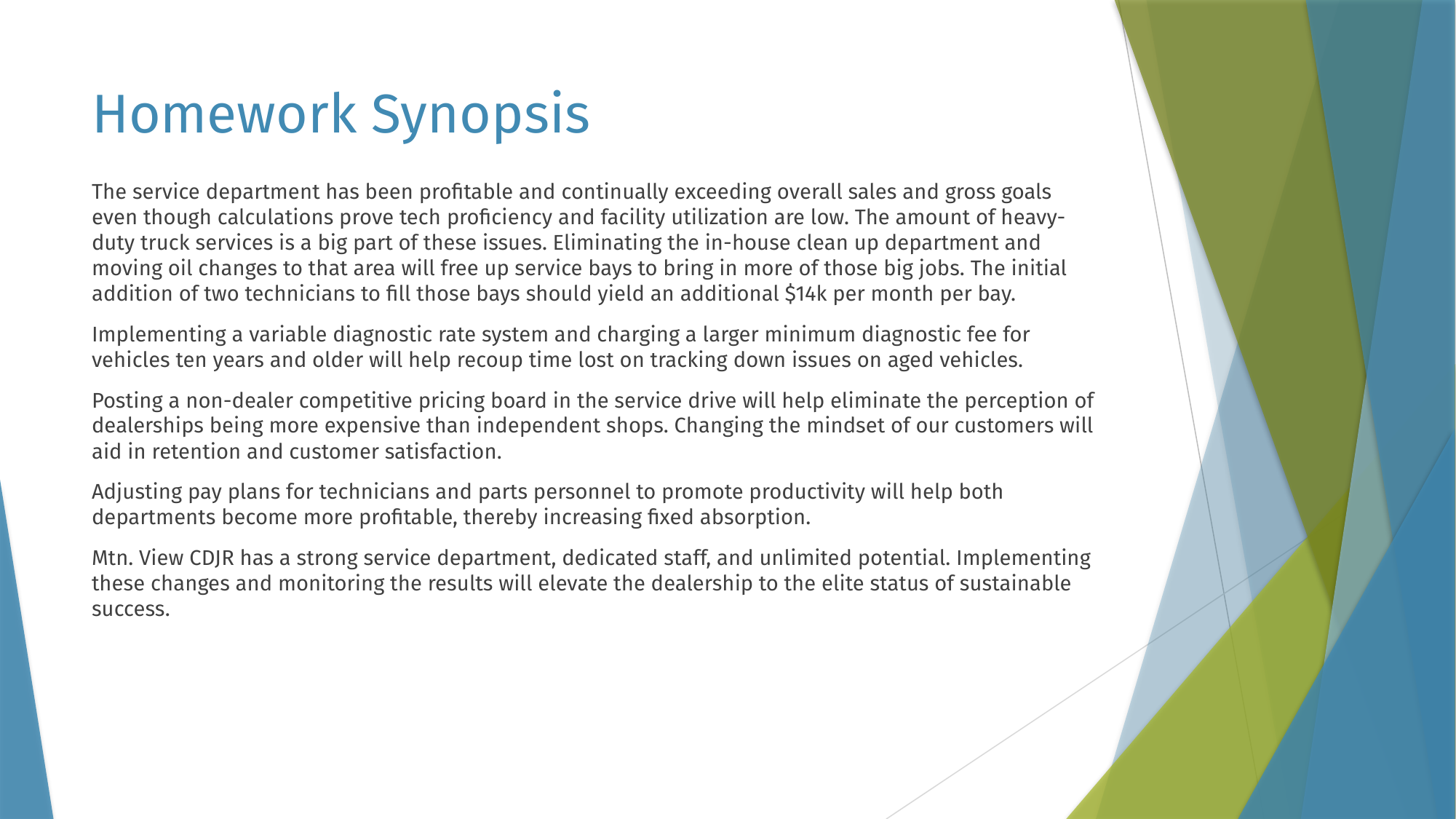

# Homework Synopsis
The service department has been profitable and continually exceeding overall sales and gross goals even though calculations prove tech proficiency and facility utilization are low. The amount of heavy-duty truck services is a big part of these issues. Eliminating the in-house clean up department and moving oil changes to that area will free up service bays to bring in more of those big jobs. The initial addition of two technicians to fill those bays should yield an additional $14k per month per bay.
Implementing a variable diagnostic rate system and charging a larger minimum diagnostic fee for vehicles ten years and older will help recoup time lost on tracking down issues on aged vehicles.
Posting a non-dealer competitive pricing board in the service drive will help eliminate the perception of dealerships being more expensive than independent shops. Changing the mindset of our customers will aid in retention and customer satisfaction.
Adjusting pay plans for technicians and parts personnel to promote productivity will help both departments become more profitable, thereby increasing fixed absorption.
Mtn. View CDJR has a strong service department, dedicated staff, and unlimited potential. Implementing these changes and monitoring the results will elevate the dealership to the elite status of sustainable success.